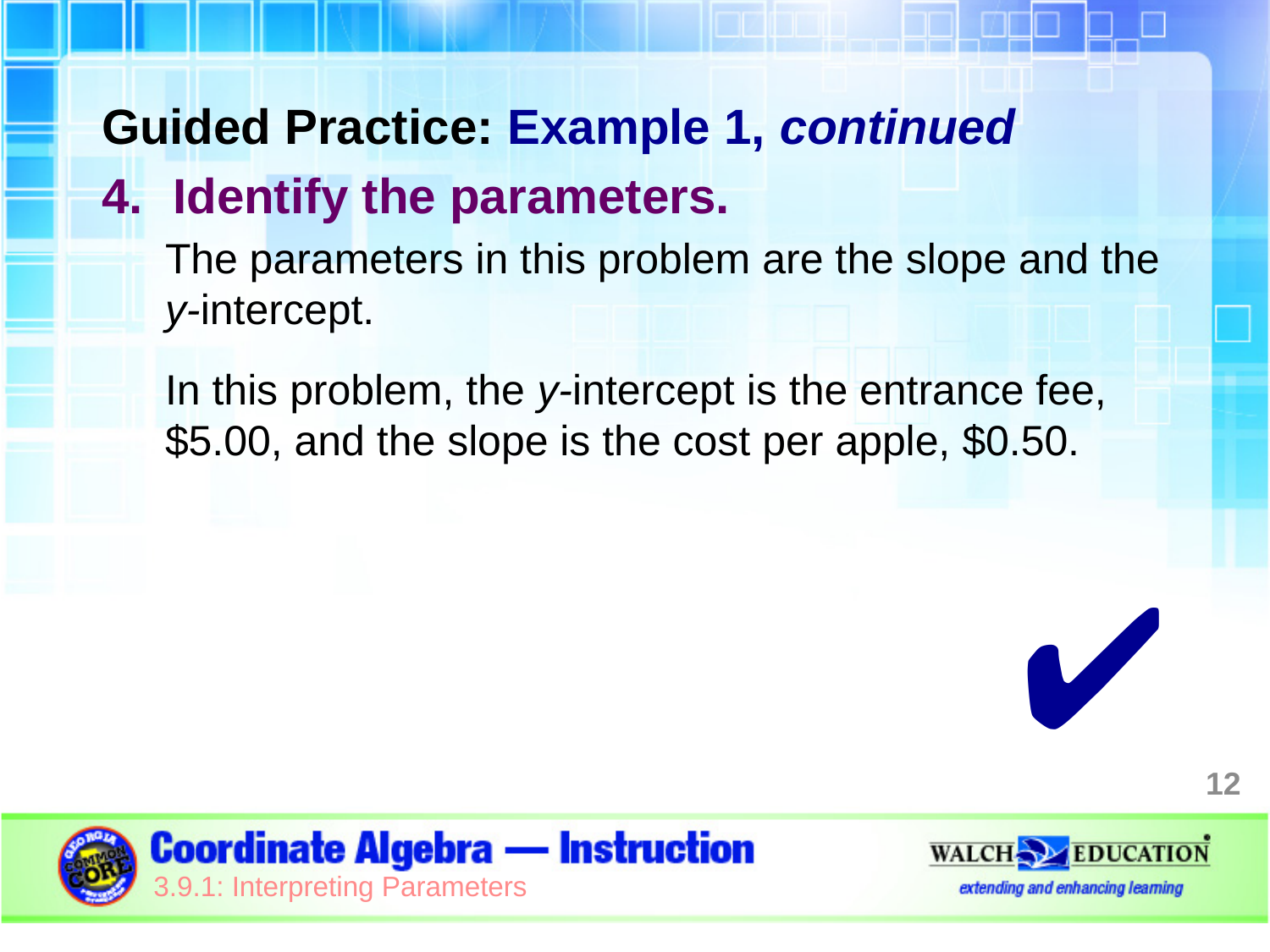

Guided Practice: Example 1, continued
Identify the parameters.
The parameters in this problem are the slope and the y-intercept.
In this problem, the y-intercept is the entrance fee, $5.00, and the slope is the cost per apple, $0.50.

✔
12
3.9.1: Interpreting Parameters